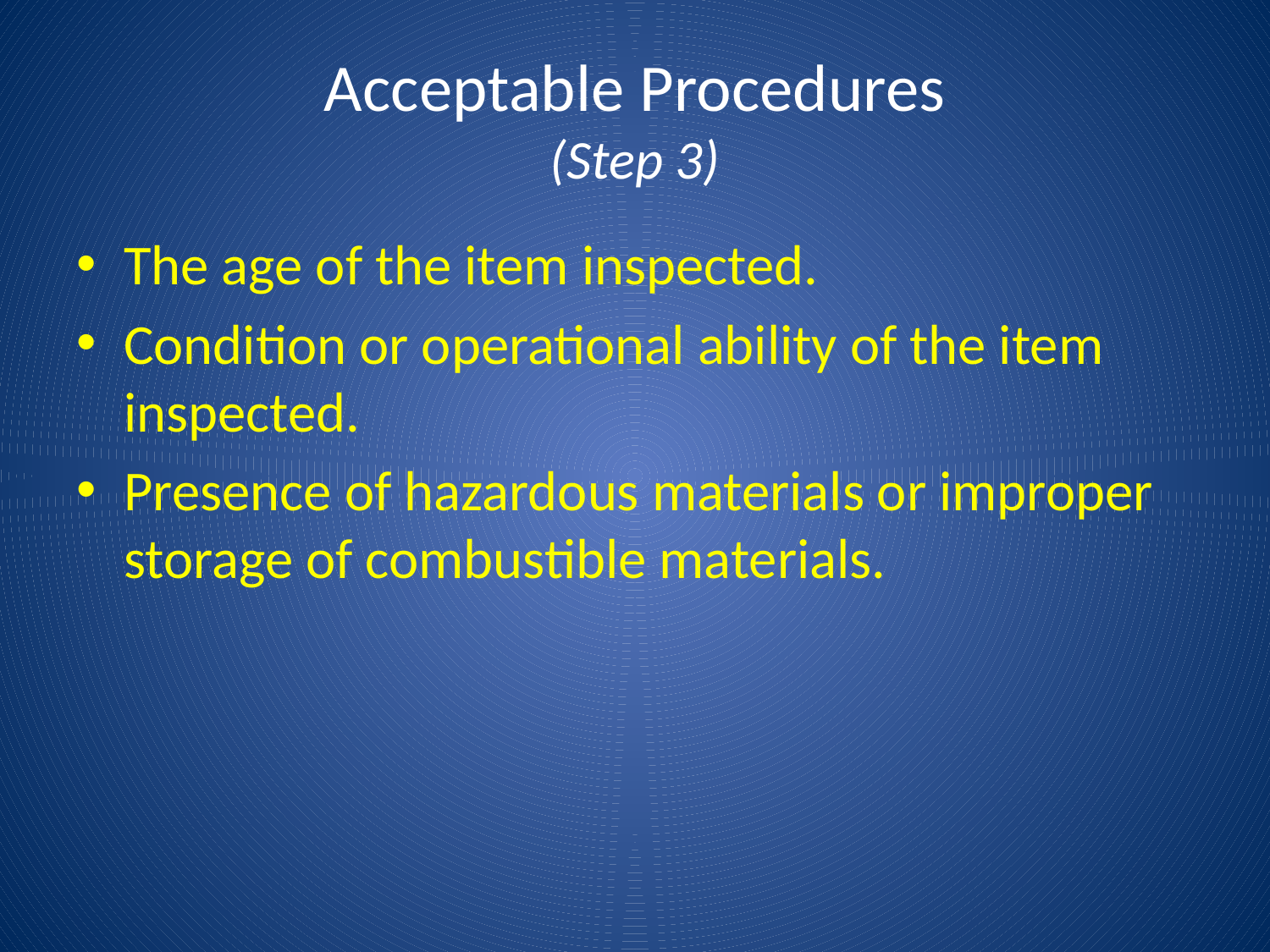

# Acceptable Procedures (Step 3)
The age of the item inspected.
Condition or operational ability of the item inspected.
Presence of hazardous materials or improper storage of combustible materials.